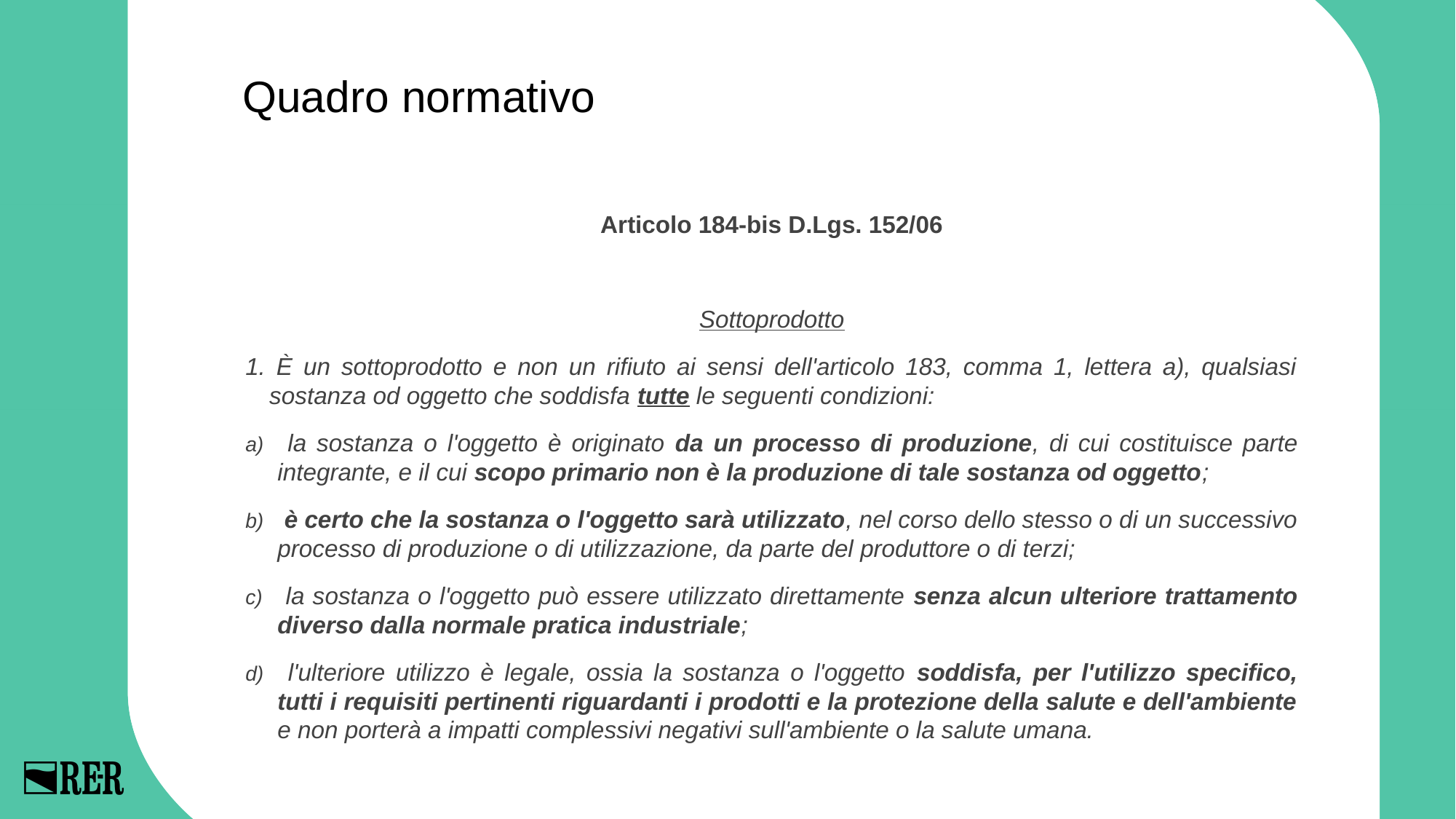

Quadro normativo

Articolo 184-bis D.Lgs. 152/06

Sottoprodotto
1. È un sottoprodotto e non un rifiuto ai sensi dell'articolo 183, comma 1, lettera a), qualsiasi sostanza od oggetto che soddisfa tutte le seguenti condizioni:
 la sostanza o l'oggetto è originato da un processo di produzione, di cui costituisce parte integrante, e il cui scopo primario non è la produzione di tale sostanza od oggetto;
 è certo che la sostanza o l'oggetto sarà utilizzato, nel corso dello stesso o di un successivo processo di produzione o di utilizzazione, da parte del produttore o di terzi;
 la sostanza o l'oggetto può essere utilizzato direttamente senza alcun ulteriore trattamento diverso dalla normale pratica industriale;
 l'ulteriore utilizzo è legale, ossia la sostanza o l'oggetto soddisfa, per l'utilizzo specifico, tutti i requisiti pertinenti riguardanti i prodotti e la protezione della salute e dell'ambiente e non porterà a impatti complessivi negativi sull'ambiente o la salute umana.